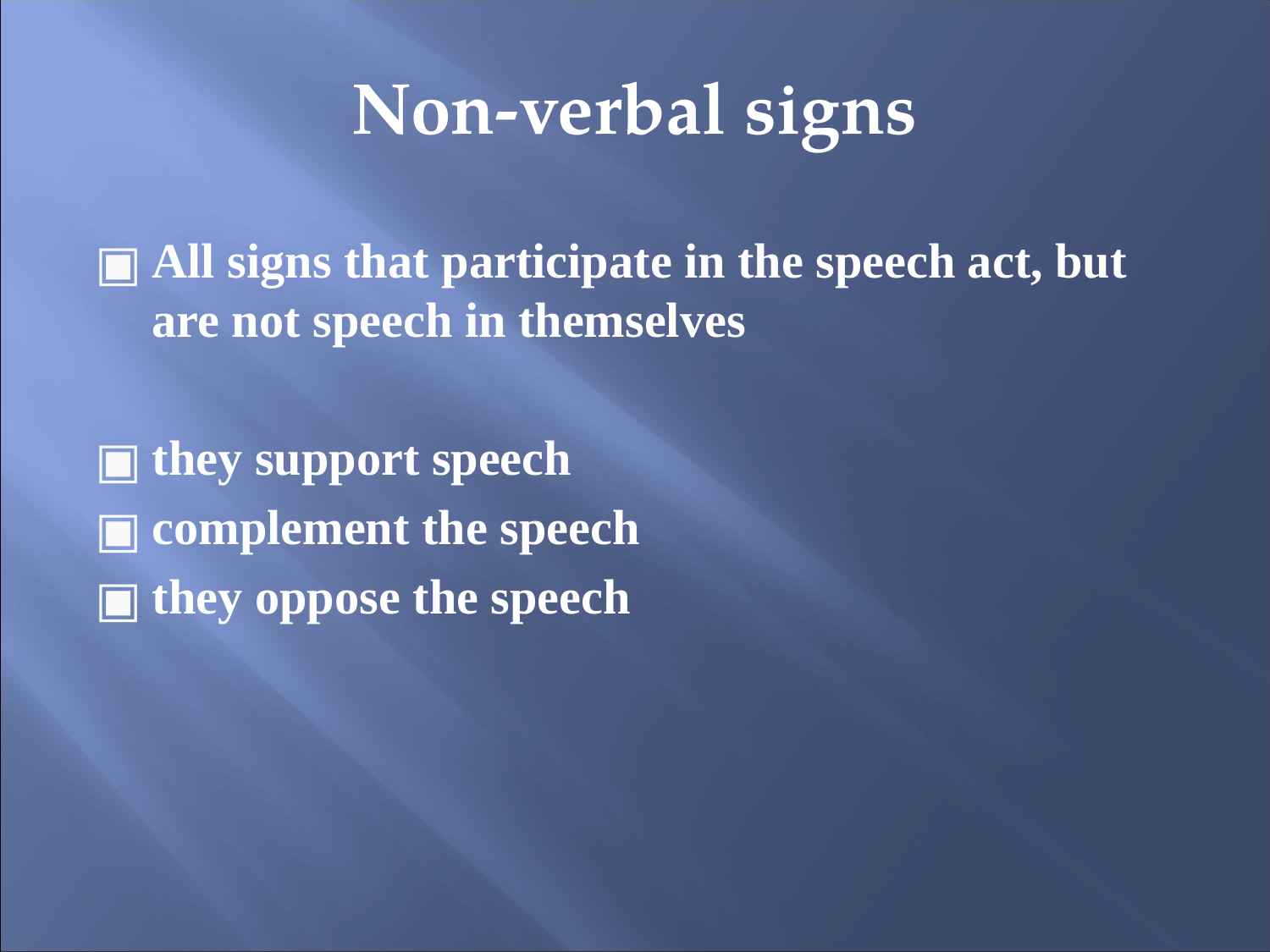

Non-verbal signs
All signs that participate in the speech act, but are not speech in themselves

they support speech
complement the speech
they oppose the speech